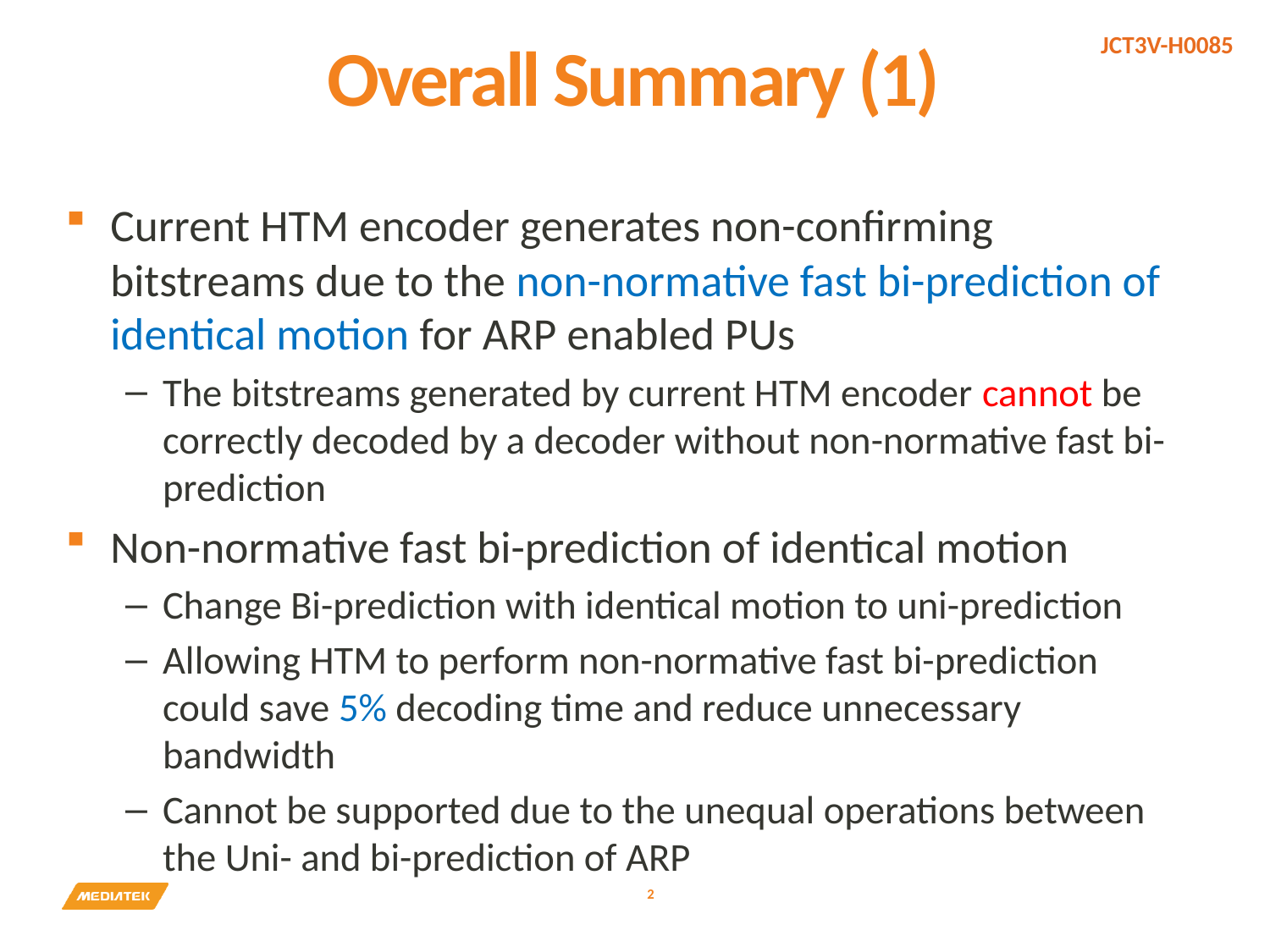

# Overall Summary (1)
Current HTM encoder generates non-confirming bitstreams due to the non-normative fast bi-prediction of identical motion for ARP enabled PUs
The bitstreams generated by current HTM encoder cannot be correctly decoded by a decoder without non-normative fast bi-prediction
Non-normative fast bi-prediction of identical motion
Change Bi-prediction with identical motion to uni-prediction
Allowing HTM to perform non-normative fast bi-prediction could save 5% decoding time and reduce unnecessary bandwidth
Cannot be supported due to the unequal operations between the Uni- and bi-prediction of ARP

2